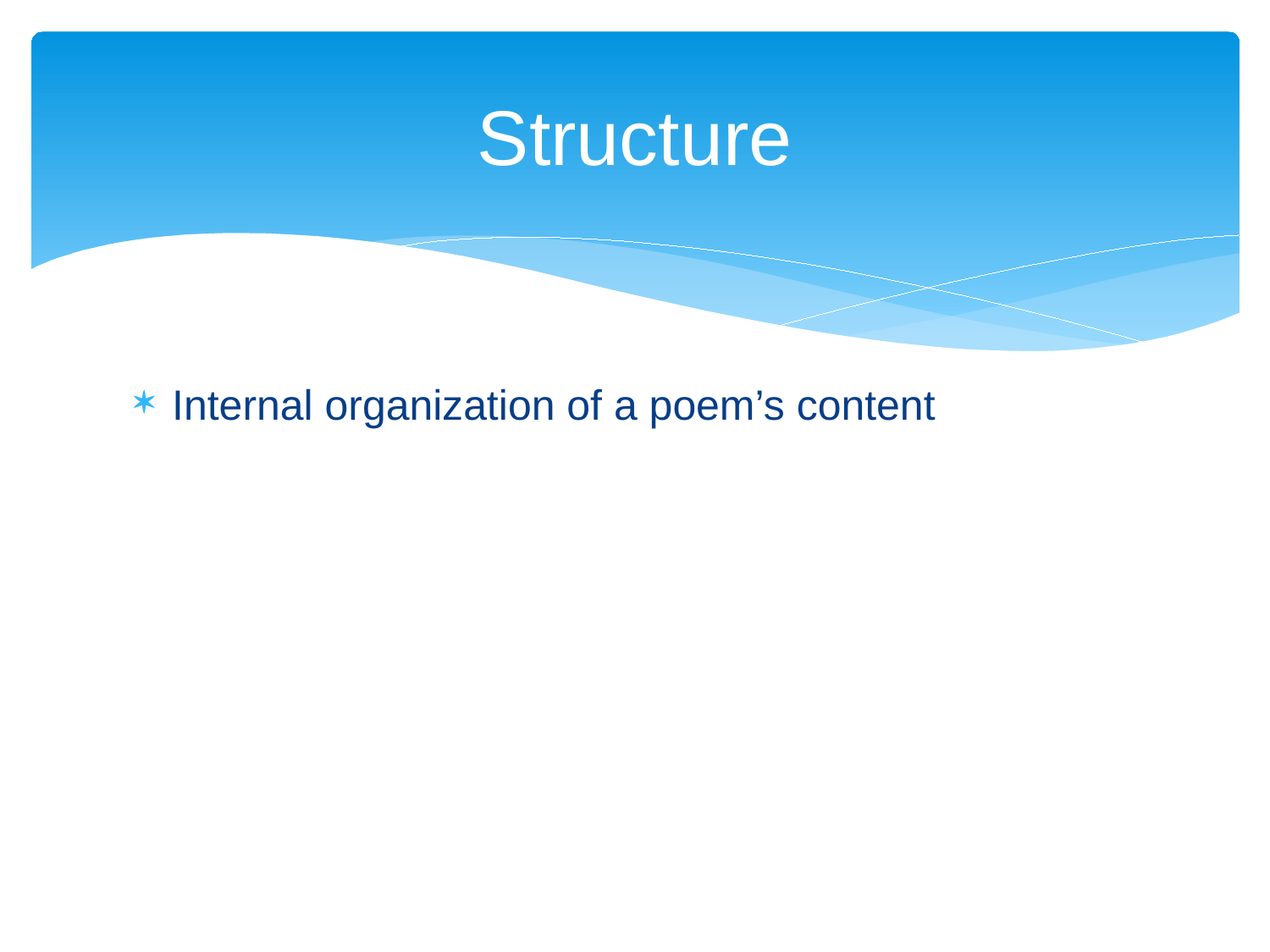

# Structure
Internal organization of a poem’s content